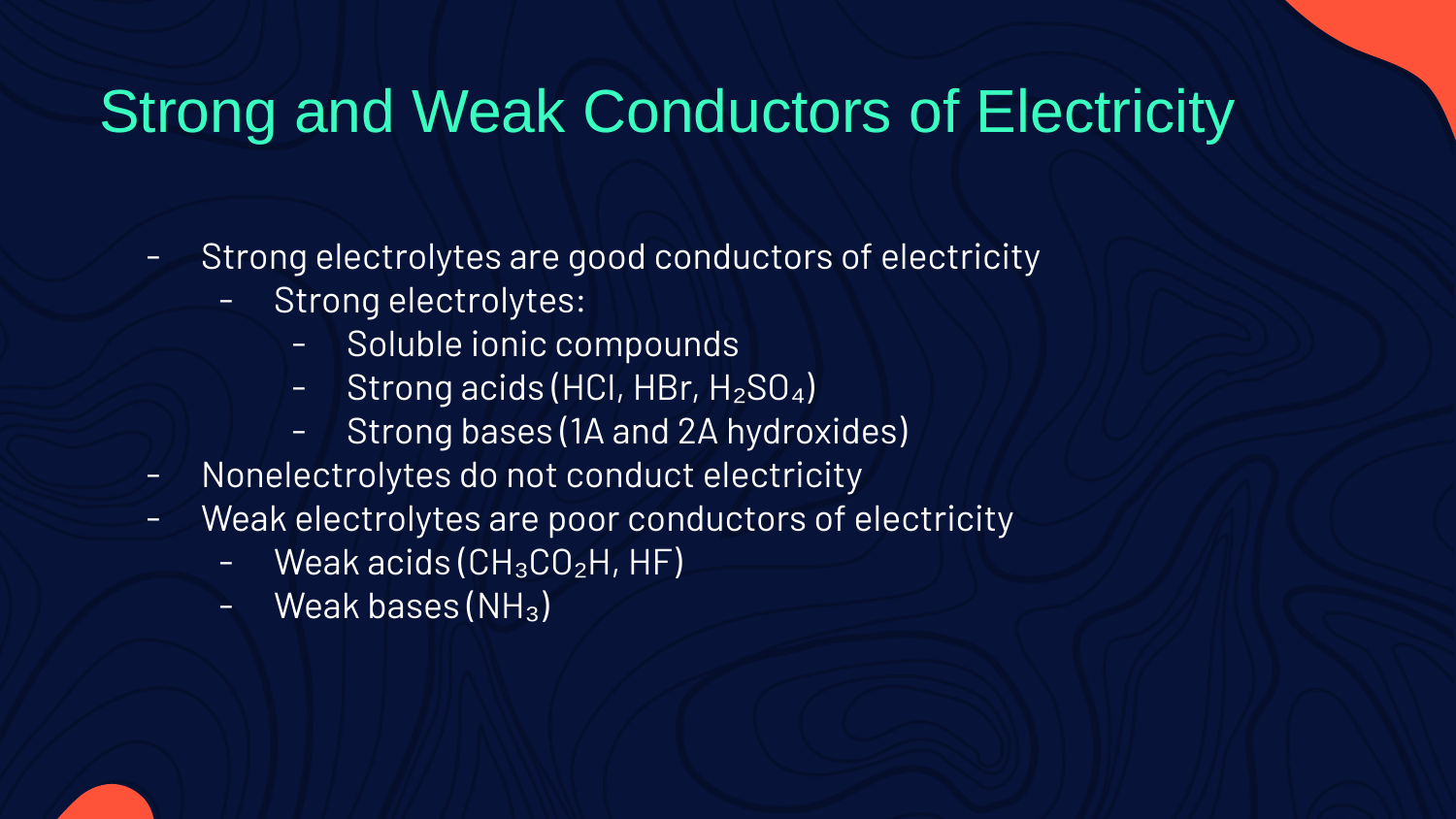

# Strong and Weak Conductors of Electricity
Strong electrolytes are good conductors of electricity
Strong electrolytes:
Soluble ionic compounds
Strong acids (HCl, HBr, H₂SO₄)
Strong bases (1A and 2A hydroxides)
Nonelectrolytes do not conduct electricity
Weak electrolytes are poor conductors of electricity
Weak acids (CH₃CO₂H, HF)
Weak bases (NH₃)